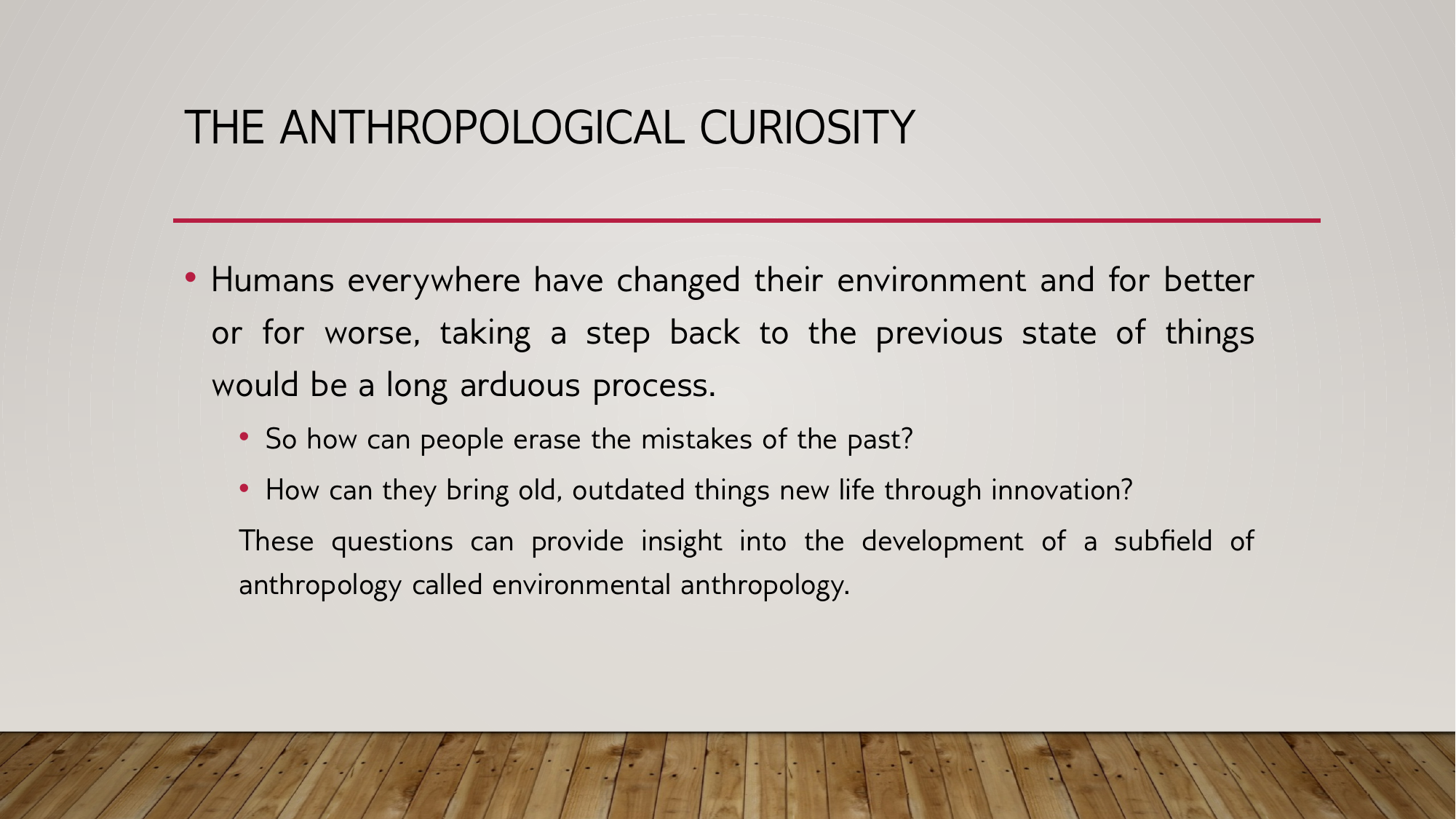

# The Anthropological Curiosity
Humans everywhere have changed their environment and for better or for worse, taking a step back to the previous state of things would be a long arduous process.
So how can people erase the mistakes of the past?
How can they bring old, outdated things new life through innovation?
These questions can provide insight into the development of a subfield of anthropology called environmental anthropology.